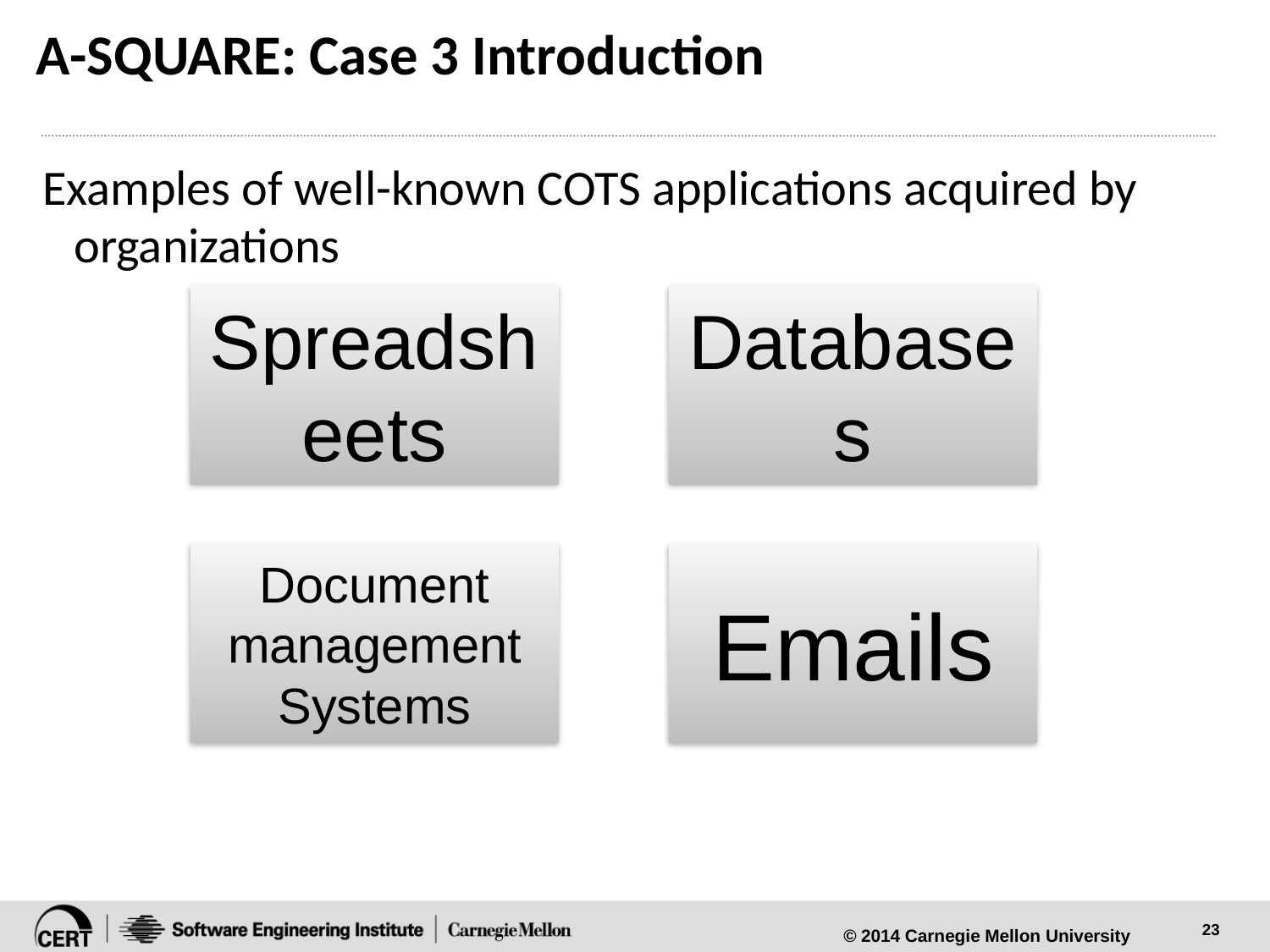

# A-SQUARE: Case 3 Introduction
Examples of well-known COTS applications acquired by organizations

Spreadsheets
Databases
Document management Systems
Emails